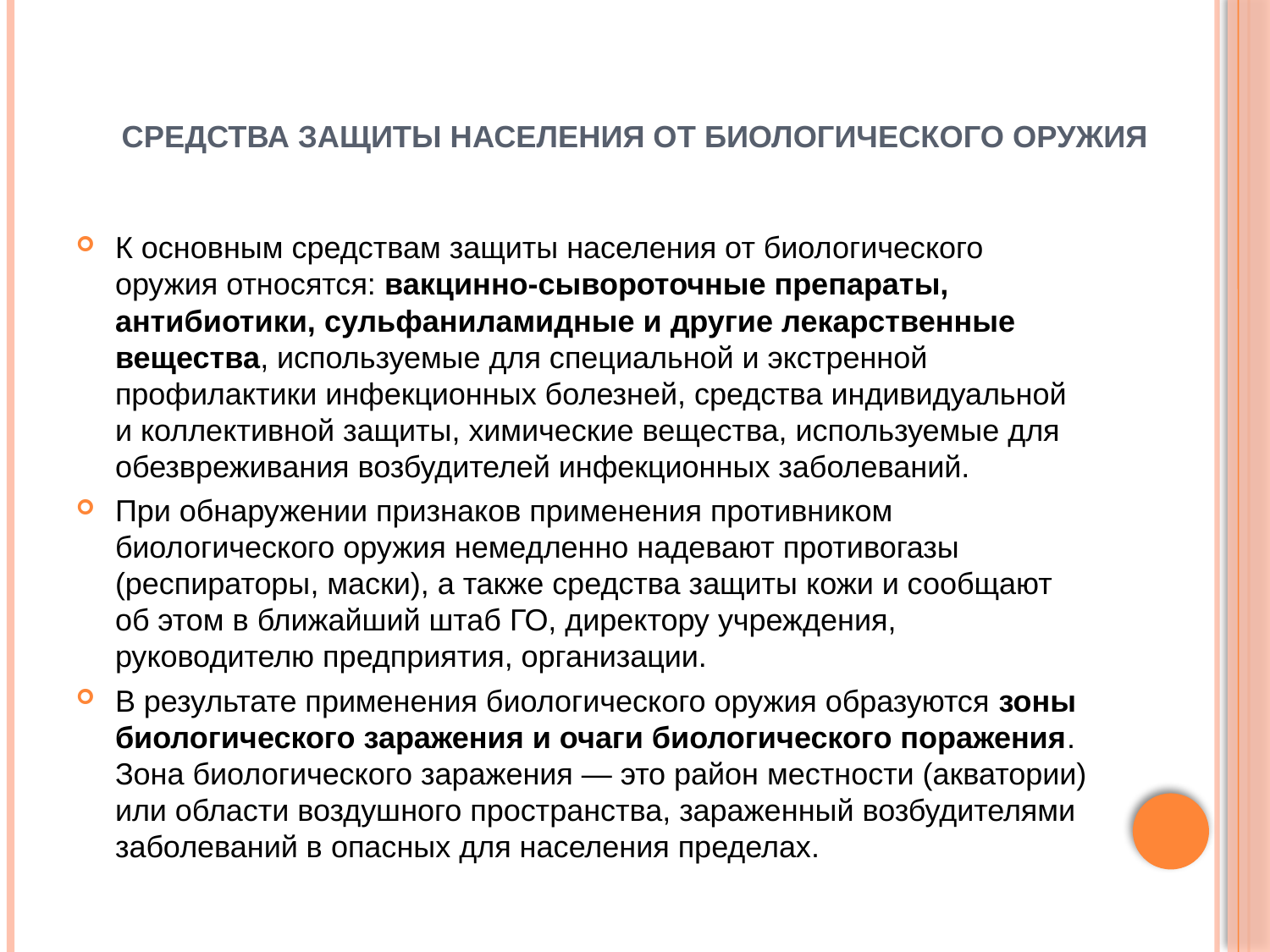

# Средства защиты населения от биологического оружия
К основным средствам защиты населения от биологического оружия относятся: вакцинно-сывороточные препараты, антибиотики, сульфаниламидные и другие лекарственные вещества, используемые для специальной и экстренной профилактики инфекционных болезней, средства индивидуальной и коллективной защиты, химические вещества, используемые для обезвреживания возбудителей инфекционных заболеваний.
При обнаружении признаков применения противником биологического оружия немедленно надевают противогазы (респираторы, маски), а также средства защиты кожи и сообщают об этом в ближайший штаб ГО, директору учреждения, руководителю предприятия, организации.
В результате применения биологического оружия образуются зоны биологического заражения и очаги биологического поражения. Зона биологического заражения — это район местности (акватории) или области воздушного пространства, зараженный возбудителями заболеваний в опасных для населения пределах.